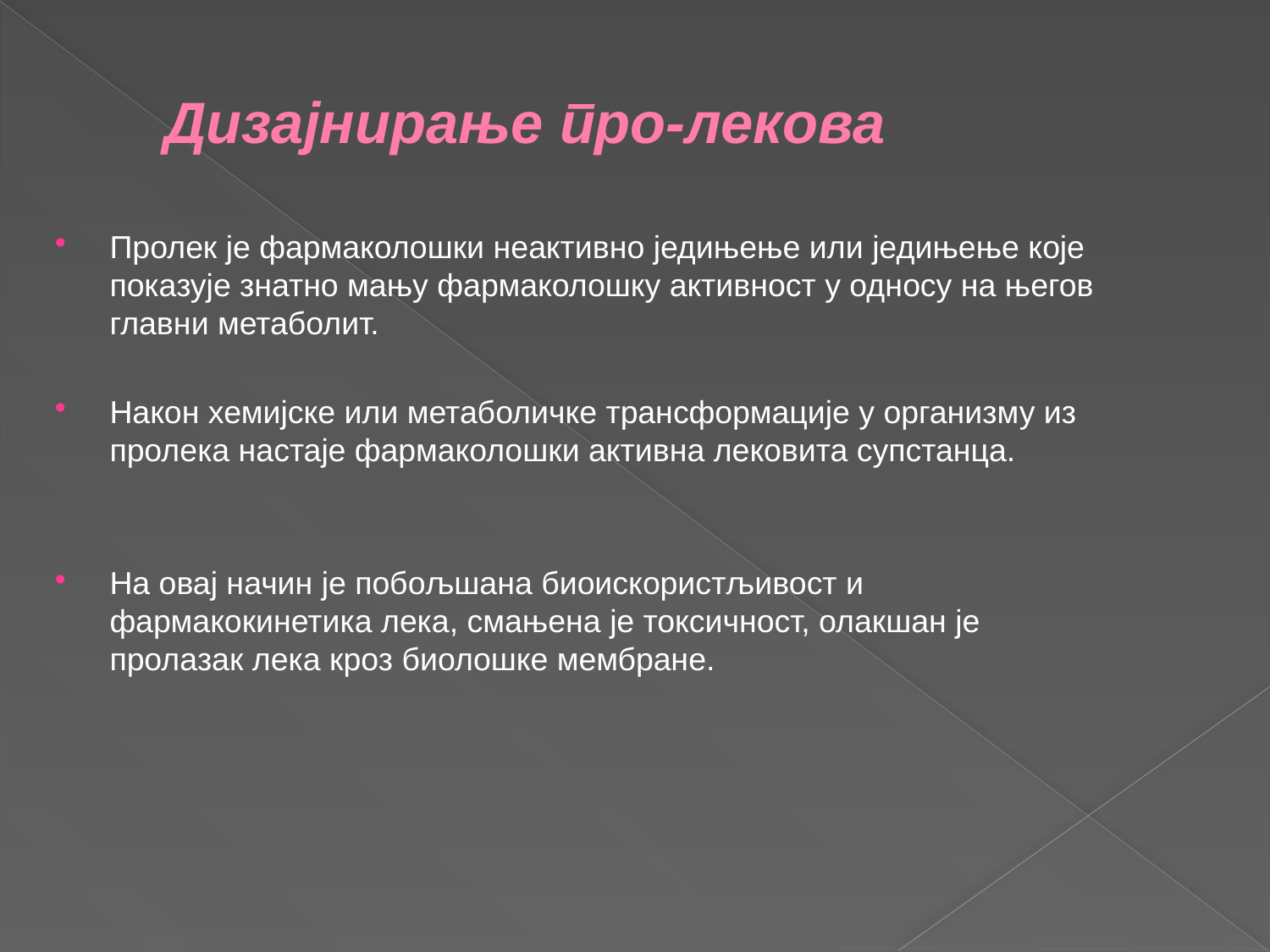

Дизајнирање про-лекова

Пролек је фармаколошки неактивно једињење или једињење које показује знатно мању фармаколошку активност у односу на његов главни метаболит.

Након хемијске или метаболичке трансформације у организму из пролека настаје фармаколошки активна лековита супстанца.

На овај начин је побољшана биоискористљивост и фармакокинетика лека, смањена је токсичност, олакшан је пролазак лека кроз биолошке мембране.